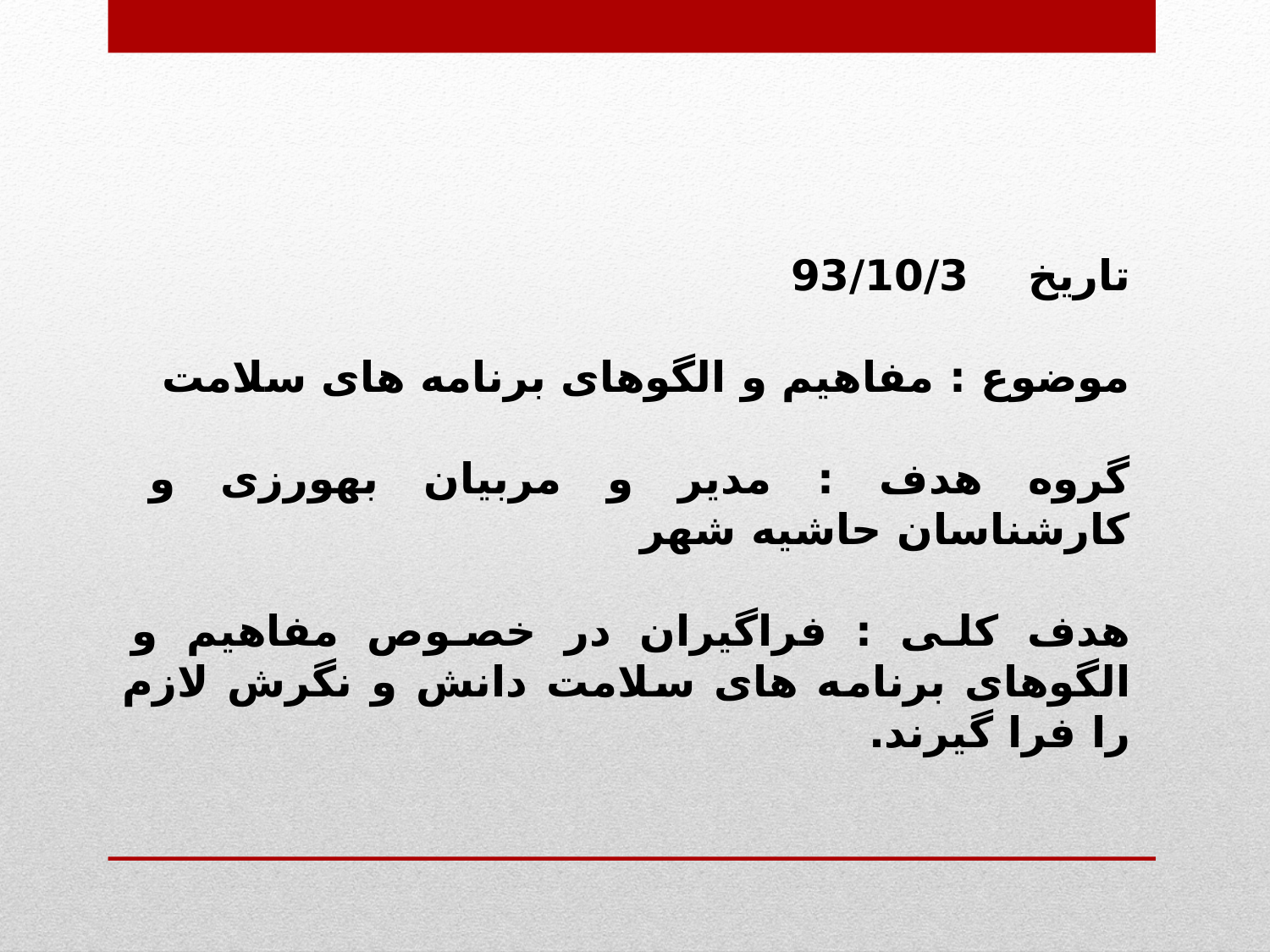

تاریخ    93/10/3

موضوع : مفاهیم و الگوهای برنامه های سلامت

گروه هدف : مدیر و مربیان بهورزی و کارشناسان حاشیه شهر

هدف کلی : فراگیران در خصوص مفاهیم و الگوهای برنامه های سلامت دانش و نگرش لازم را فرا گیرند.